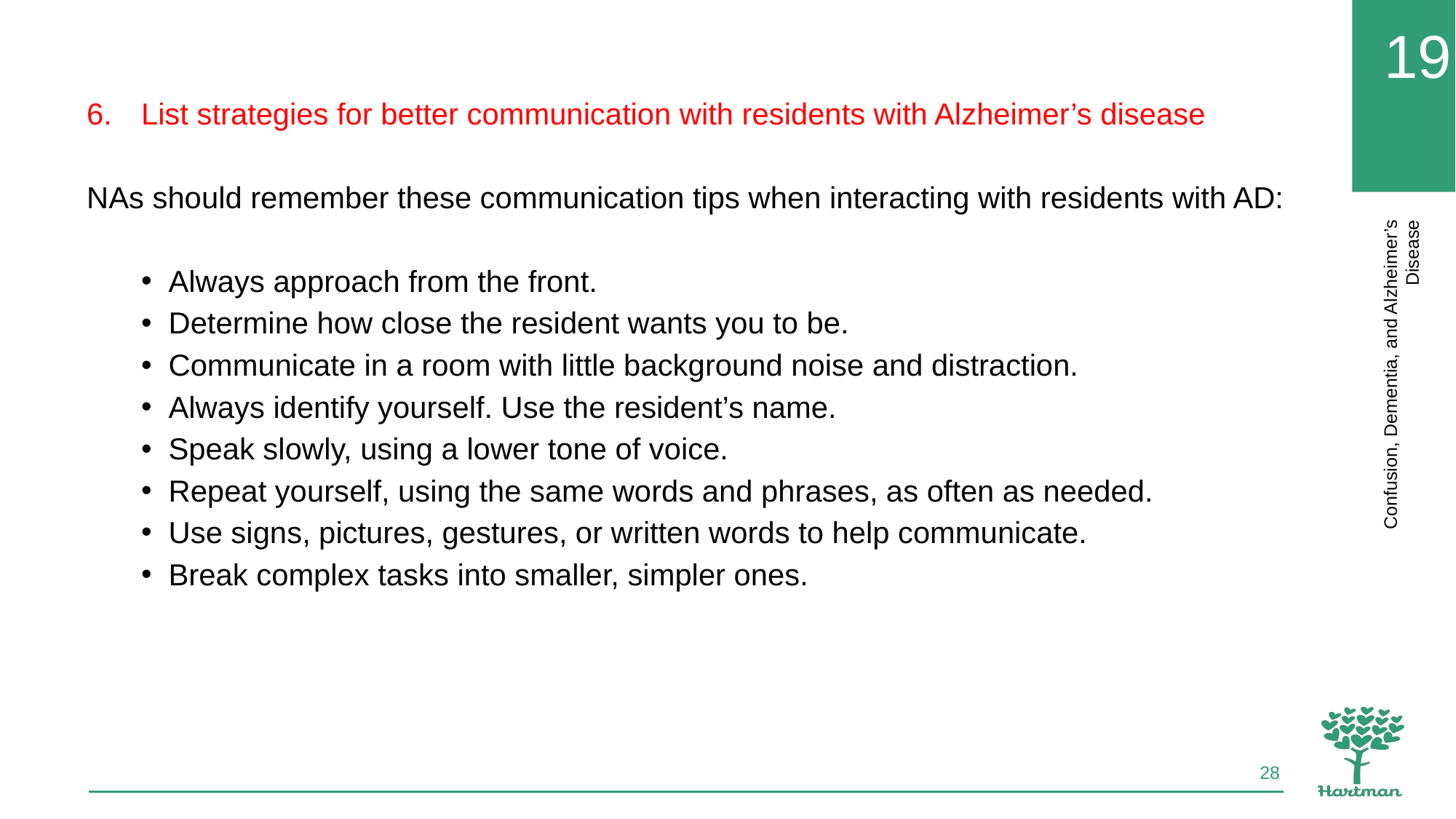

List strategies for better communication with residents with Alzheimer’s disease

NAs should remember these communication tips when interacting with residents with AD:

Always approach from the front.
Determine how close the resident wants you to be.
Communicate in a room with little background noise and distraction.
Always identify yourself. Use the resident’s name.
Speak slowly, using a lower tone of voice.
Repeat yourself, using the same words and phrases, as often as needed.
Use signs, pictures, gestures, or written words to help communicate.
Break complex tasks into smaller, simpler ones.
28